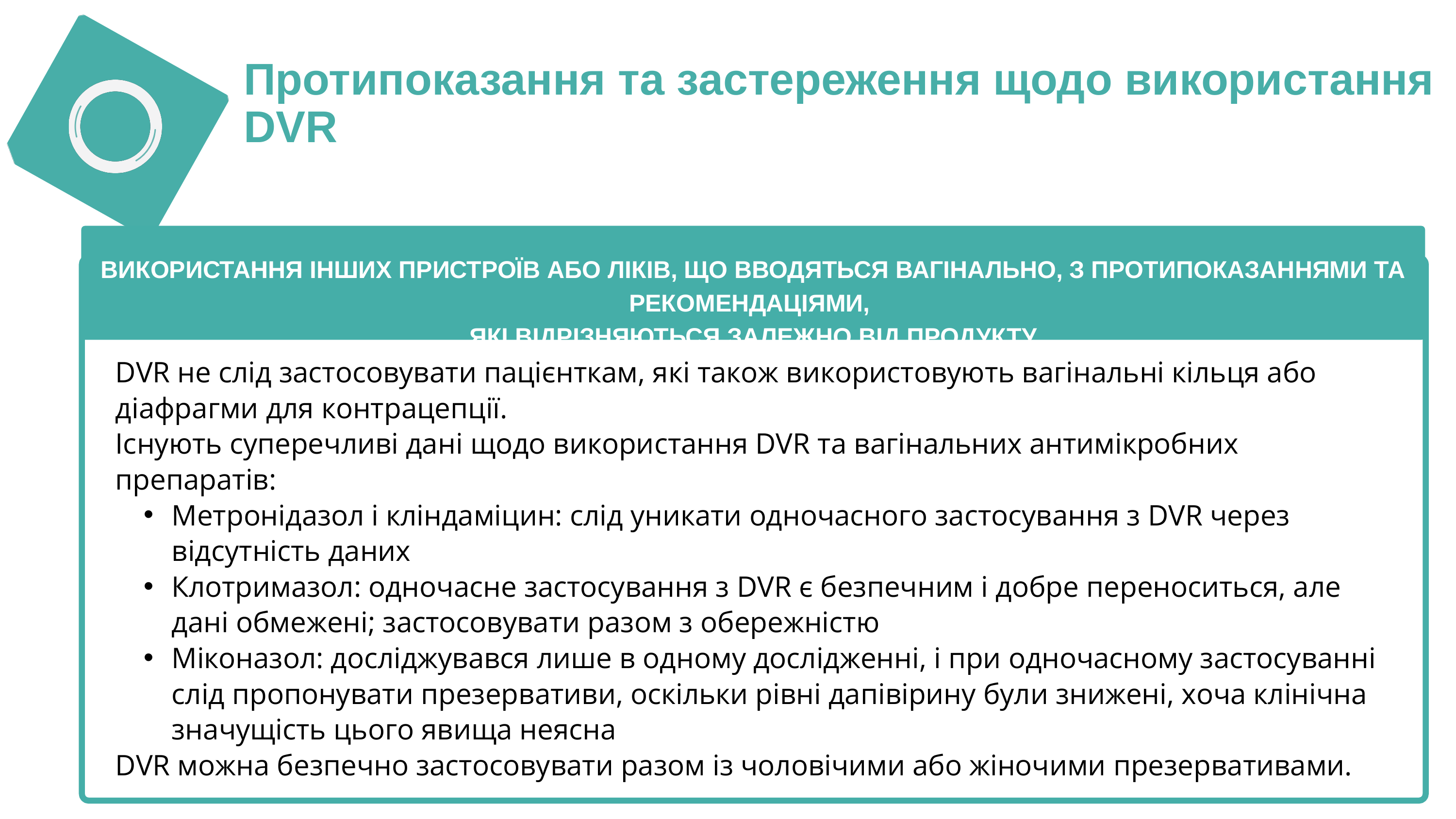

Протипоказання та застереження щодо використання DVR

ВИКОРИСТАННЯ ІНШИХ ПРИСТРОЇВ АБО ЛІКІВ, ЩО ВВОДЯТЬСЯ ВАГІНАЛЬНО, З ПРОТИПОКАЗАННЯМИ ТА РЕКОМЕНДАЦІЯМИ,
ЯКІ ВІДРІЗНЯЮТЬСЯ ЗАЛЕЖНО ВІД ПРОДУКТУ

DVR не слід застосовувати пацієнткам, які також використовують вагінальні кільця або діафрагми для контрацепції.
Існують суперечливі дані щодо використання DVR та вагінальних антимікробних препаратів:
Метронідазол і кліндаміцин: слід уникати одночасного застосування з DVR через відсутність даних
Клотримазол: одночасне застосування з DVR є безпечним і добре переноситься, але дані обмежені; застосовувати разом з обережністю
Міконазол: досліджувався лише в одному дослідженні, і при одночасному застосуванні слід пропонувати презервативи, оскільки рівні дапівірину були знижені, хоча клінічна значущість цього явища неясна
DVR можна безпечно застосовувати разом із чоловічими або жіночими презервативами.